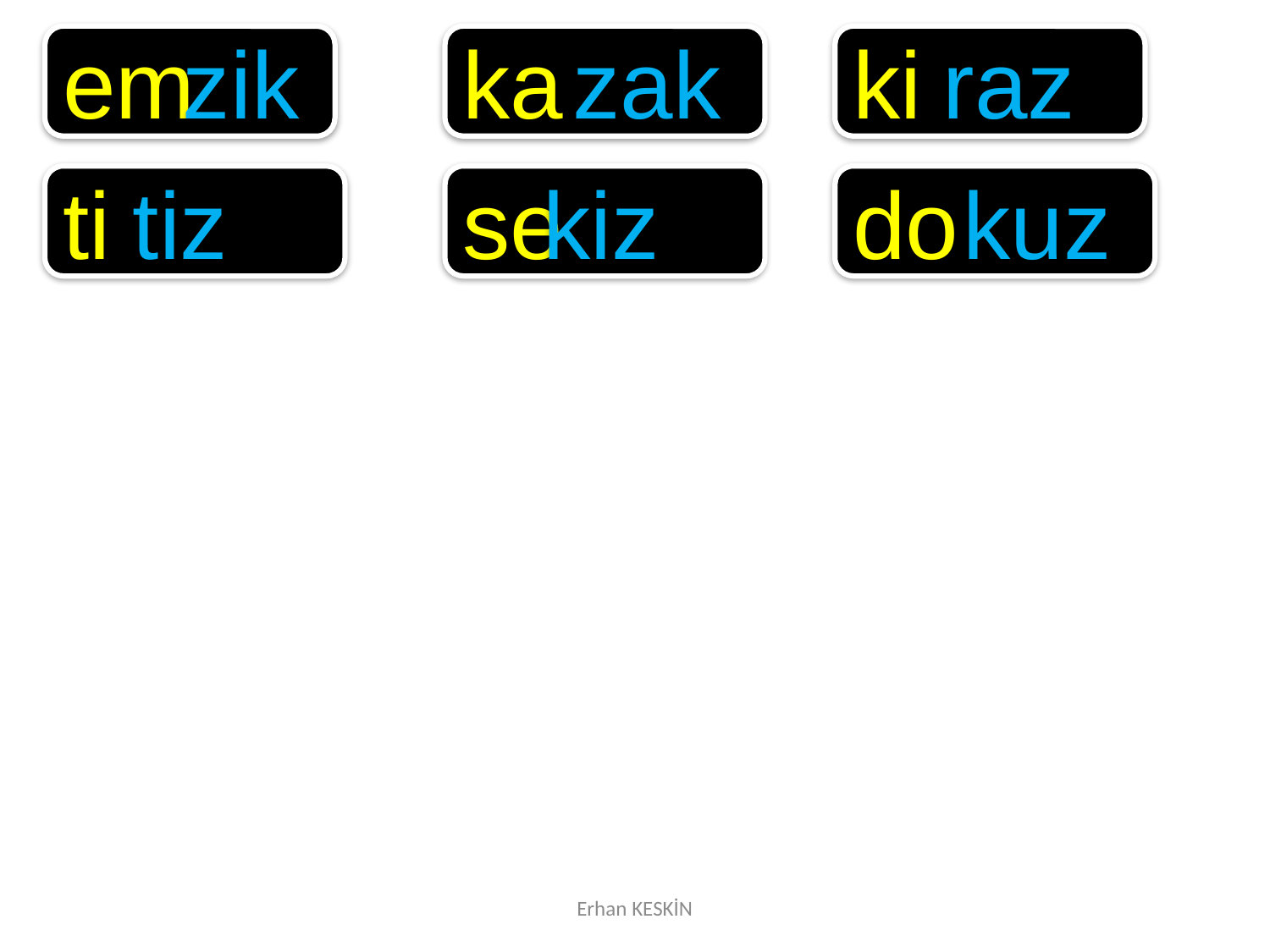

em
zik
ka
zak
ki
raz
ti
tiz
se
kiz
do
kuz
Erhan KESKİN